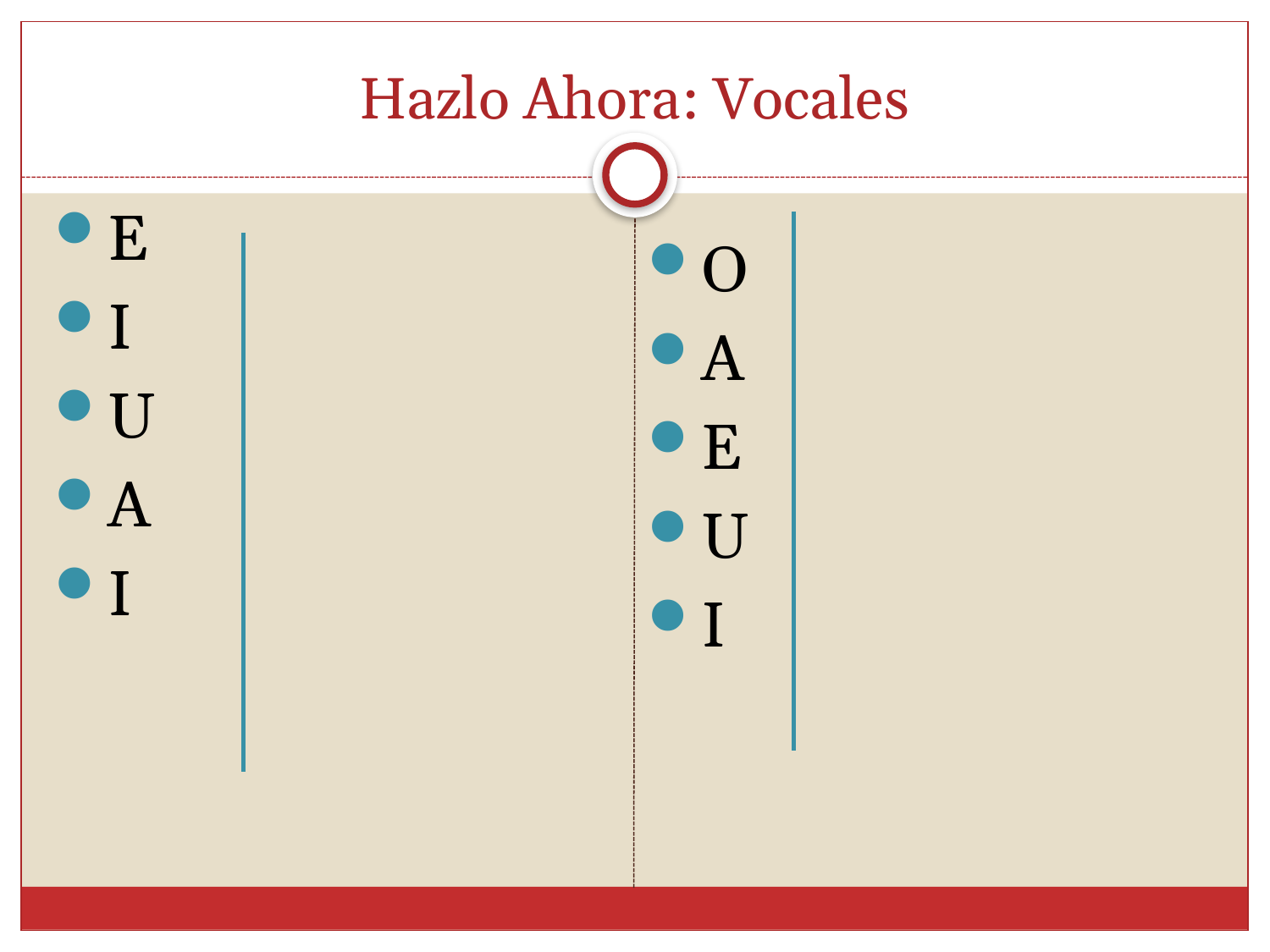

# Hazlo Ahora: Vocales
E
I
U
A
I
O
A
E
U
I